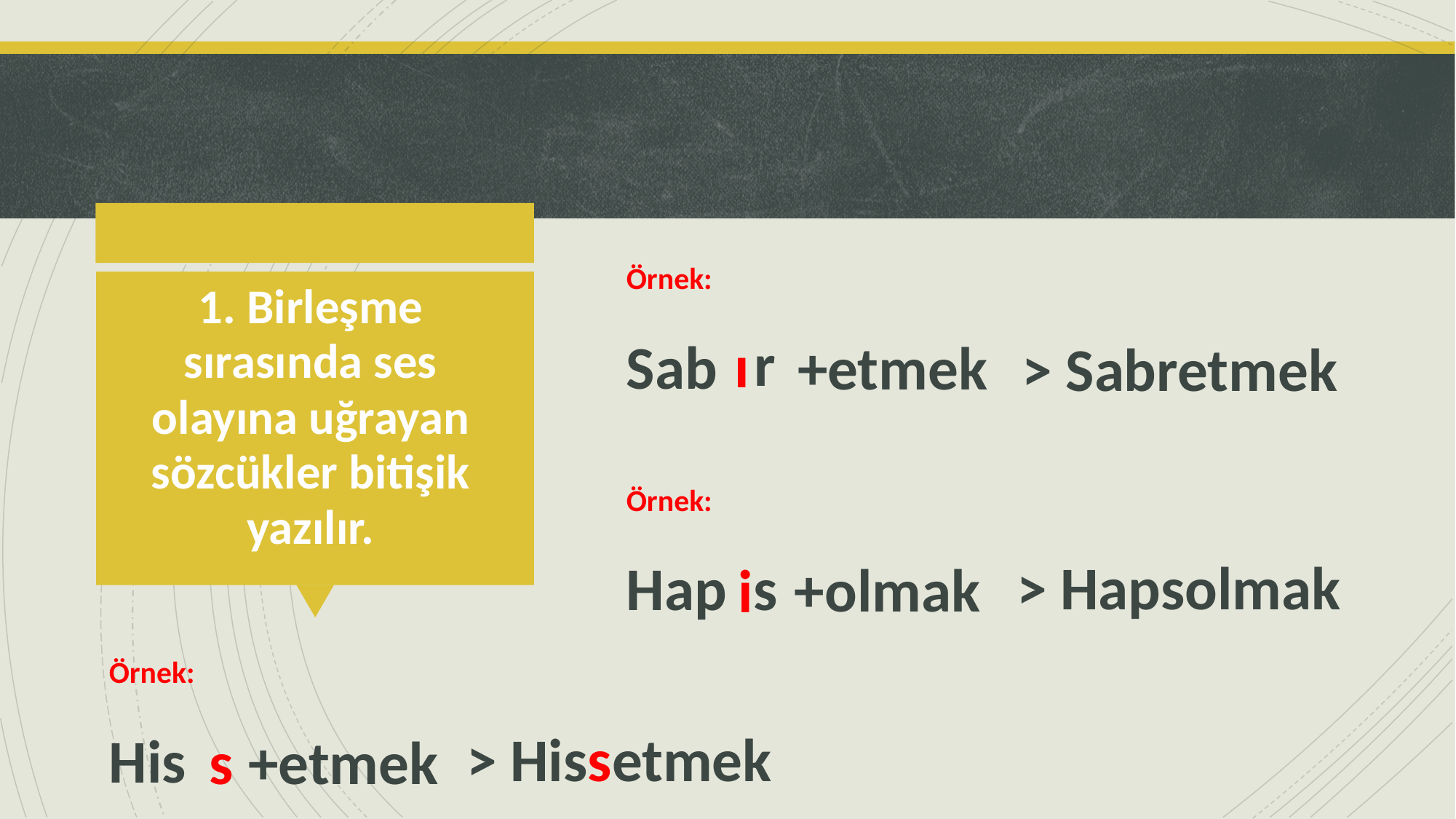

Örnek:

Sab
r
ı
+etmek
> Sabretmek
# 1. Birleşme sırasında ses olayına uğrayan sözcükler bitişik yazılır.
Örnek:

Hap
> Hapsolmak
s
+olmak
i
Örnek:

His
> Hissetmek
s
+etmek